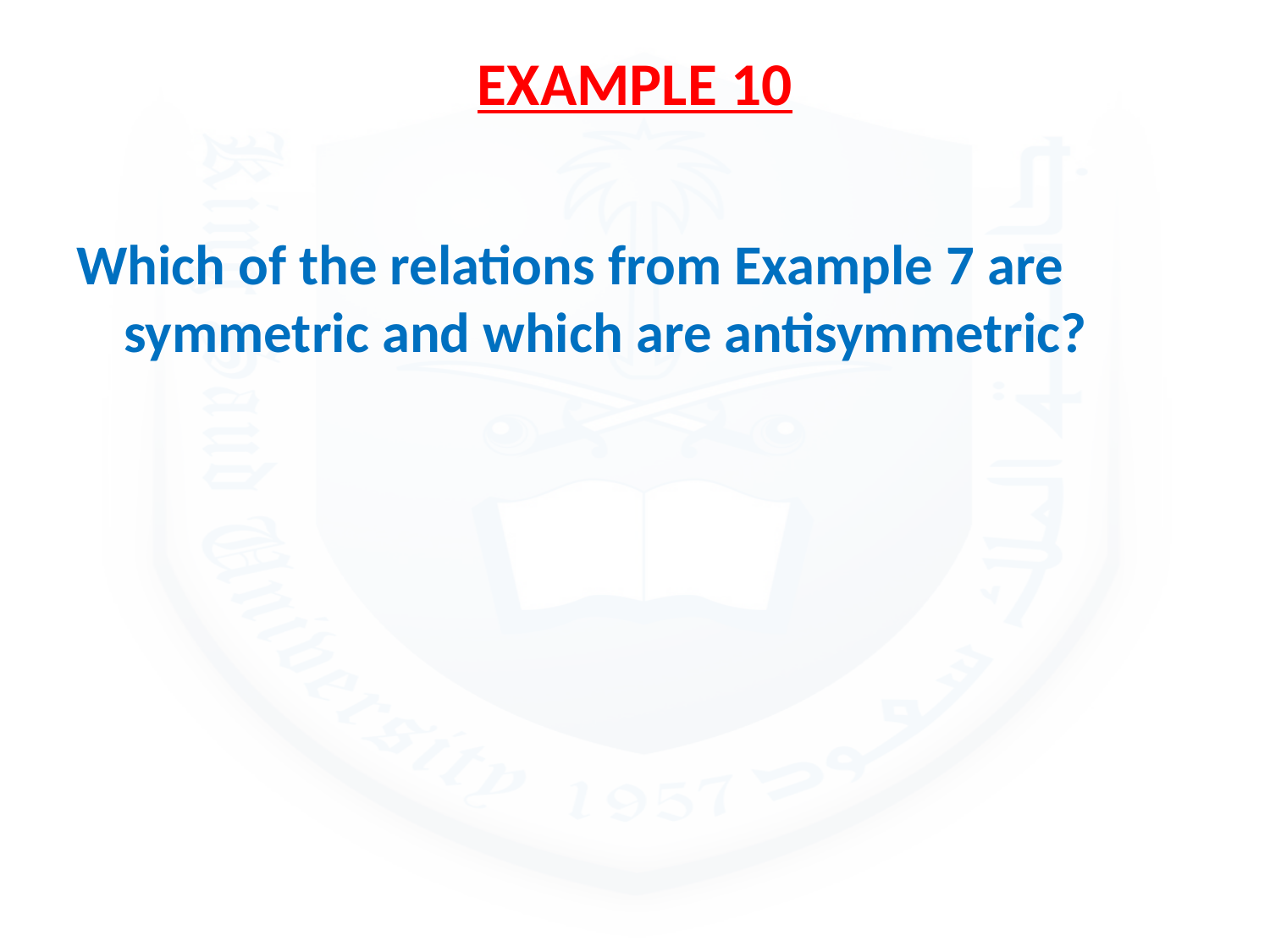

# EXAMPLE 10
Which of the relations from Example 7 are symmetric and which are antisymmetric?